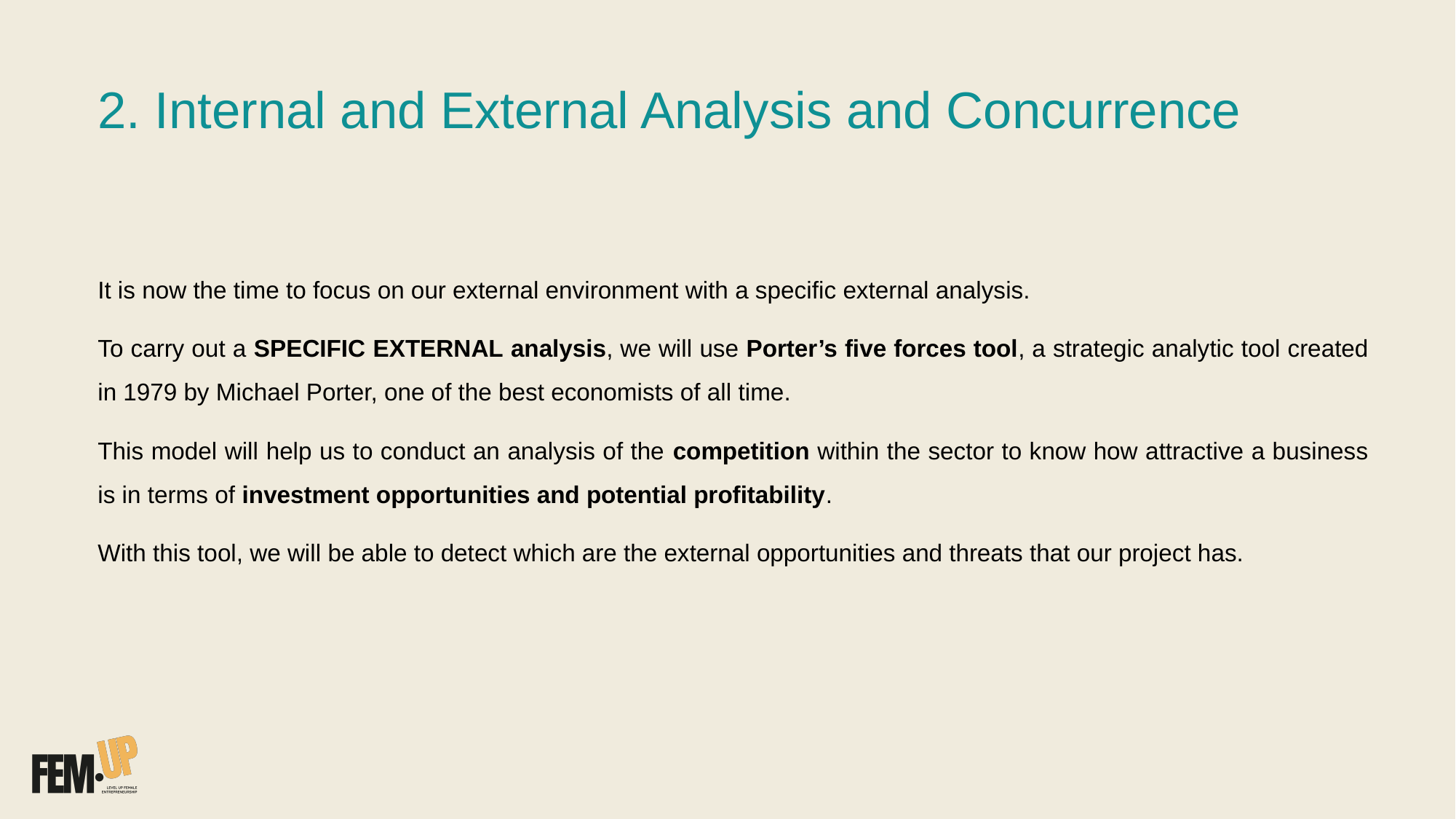

# 2. Internal and External Analysis and Concurrence
It is now the time to focus on our external environment with a specific external analysis.
To carry out a SPECIFIC EXTERNAL analysis, we will use Porter’s five forces tool, a strategic analytic tool created in 1979 by Michael Porter, one of the best economists of all time.
This model will help us to conduct an analysis of the competition within the sector to know how attractive a business is in terms of investment opportunities and potential profitability.
With this tool, we will be able to detect which are the external opportunities and threats that our project has.